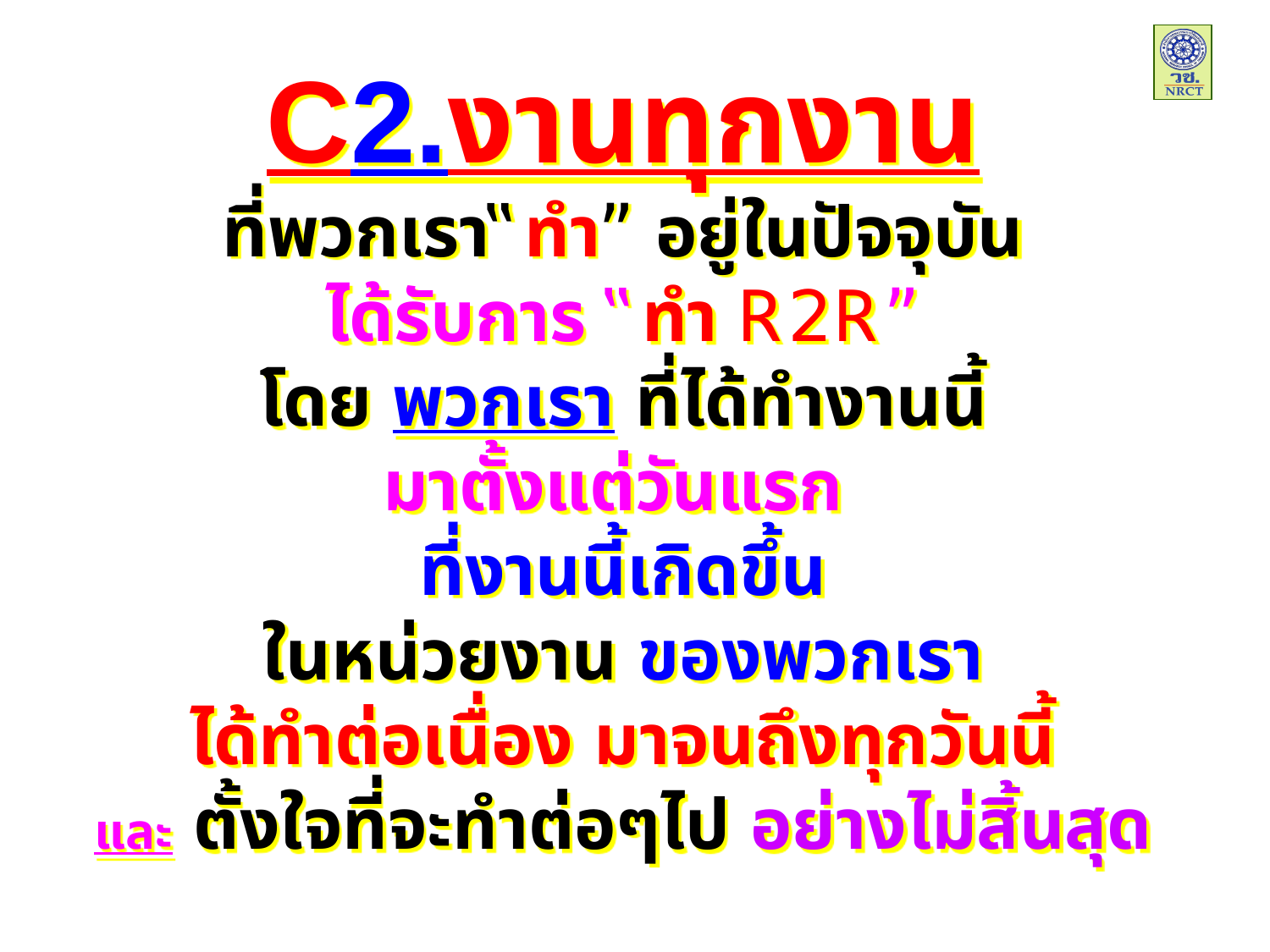

C2.งานทุกงาน
ที่พวกเรา“ทำ” อยู่ในปัจจุบัน
ได้รับการ “ทำ R2R”
โดย พวกเรา ที่ได้ทำงานนี้
มาตั้งแต่วันแรก
ที่งานนี้เกิดขึ้น
ในหน่วยงาน ของพวกเรา
ได้ทำต่อเนื่อง มาจนถึงทุกวันนี้
และ ตั้งใจที่จะทำต่อๆไป อย่างไม่สิ้นสุด